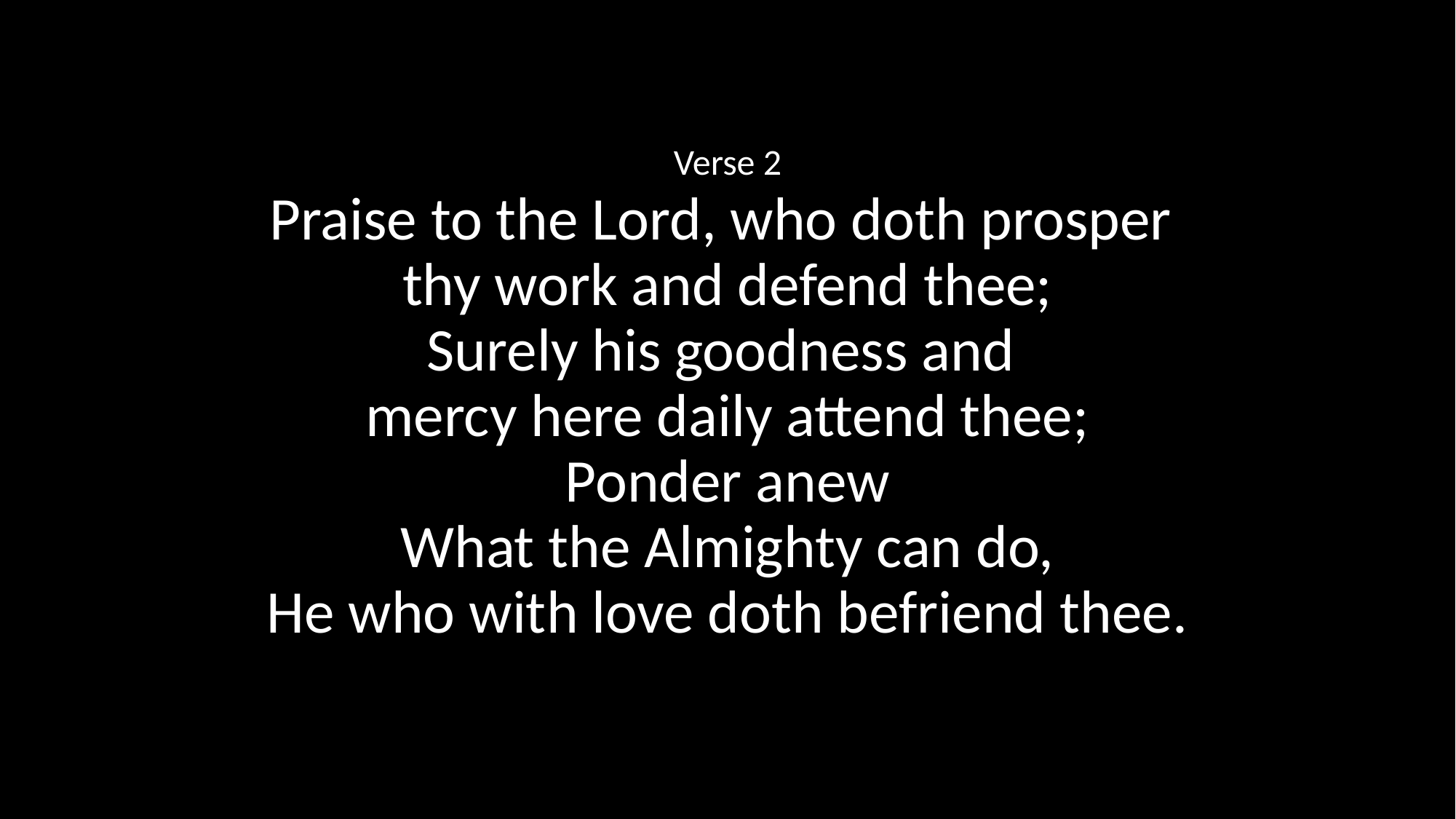

Verse 2
Praise to the Lord, who doth prosper
thy work and defend thee;
Surely his goodness and
mercy here daily attend thee;
Ponder anew
What the Almighty can do,
He who with love doth befriend thee.